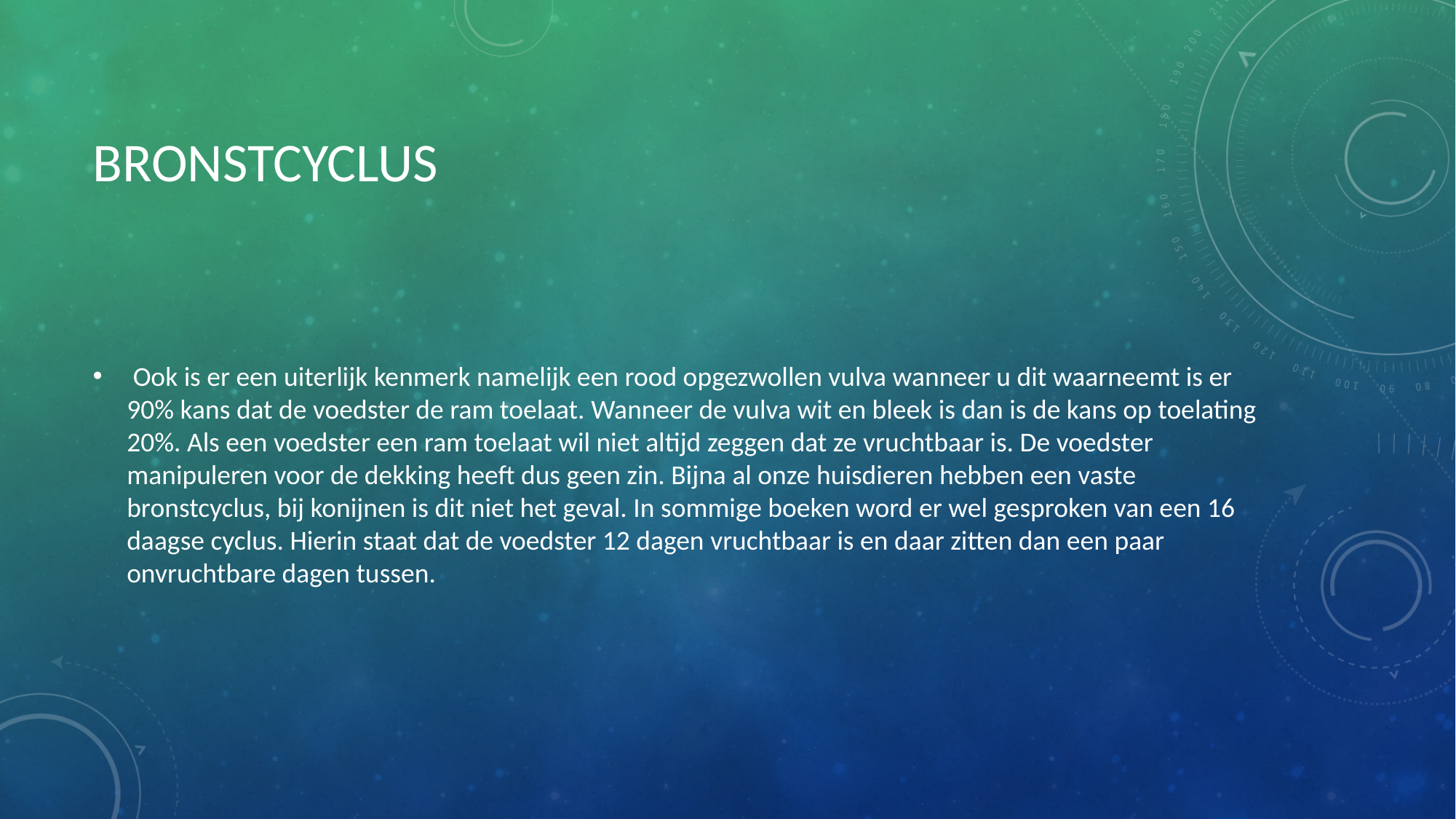

# bronstcyclus
 Ook is er een uiterlijk kenmerk namelijk een rood opgezwollen vulva wanneer u dit waarneemt is er 90% kans dat de voedster de ram toelaat. Wanneer de vulva wit en bleek is dan is de kans op toelating 20%. Als een voedster een ram toelaat wil niet altijd zeggen dat ze vruchtbaar is. De voedster manipuleren voor de dekking heeft dus geen zin. Bijna al onze huisdieren hebben een vaste bronstcyclus, bij konijnen is dit niet het geval. In sommige boeken word er wel gesproken van een 16 daagse cyclus. Hierin staat dat de voedster 12 dagen vruchtbaar is en daar zitten dan een paar onvruchtbare dagen tussen.